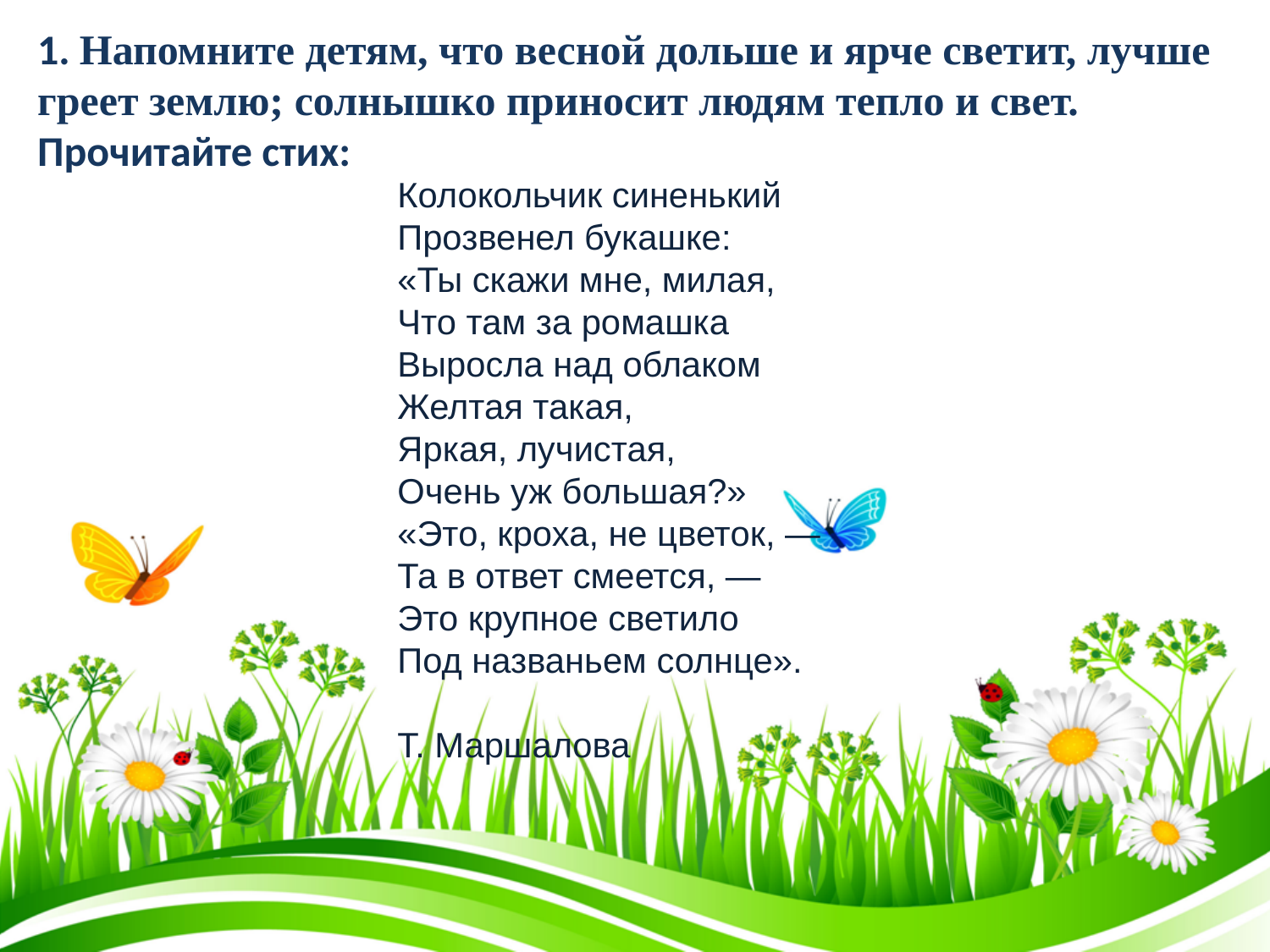

1. Напомните детям, что весной дольше и ярче светит, лучше греет землю; солнышко приносит людям тепло и свет. Прочитайте стих:
Колокольчик синенький
Прозвенел букашке:
«Ты скажи мне, милая,
Что там за ромашка
Выросла над облаком
Желтая такая,
Яркая, лучистая,
Очень уж большая?»
«Это, кроха, не цветок, —
Та в ответ смеется, —
Это крупное светило
Под названьем солнце».

Т. Маршалова